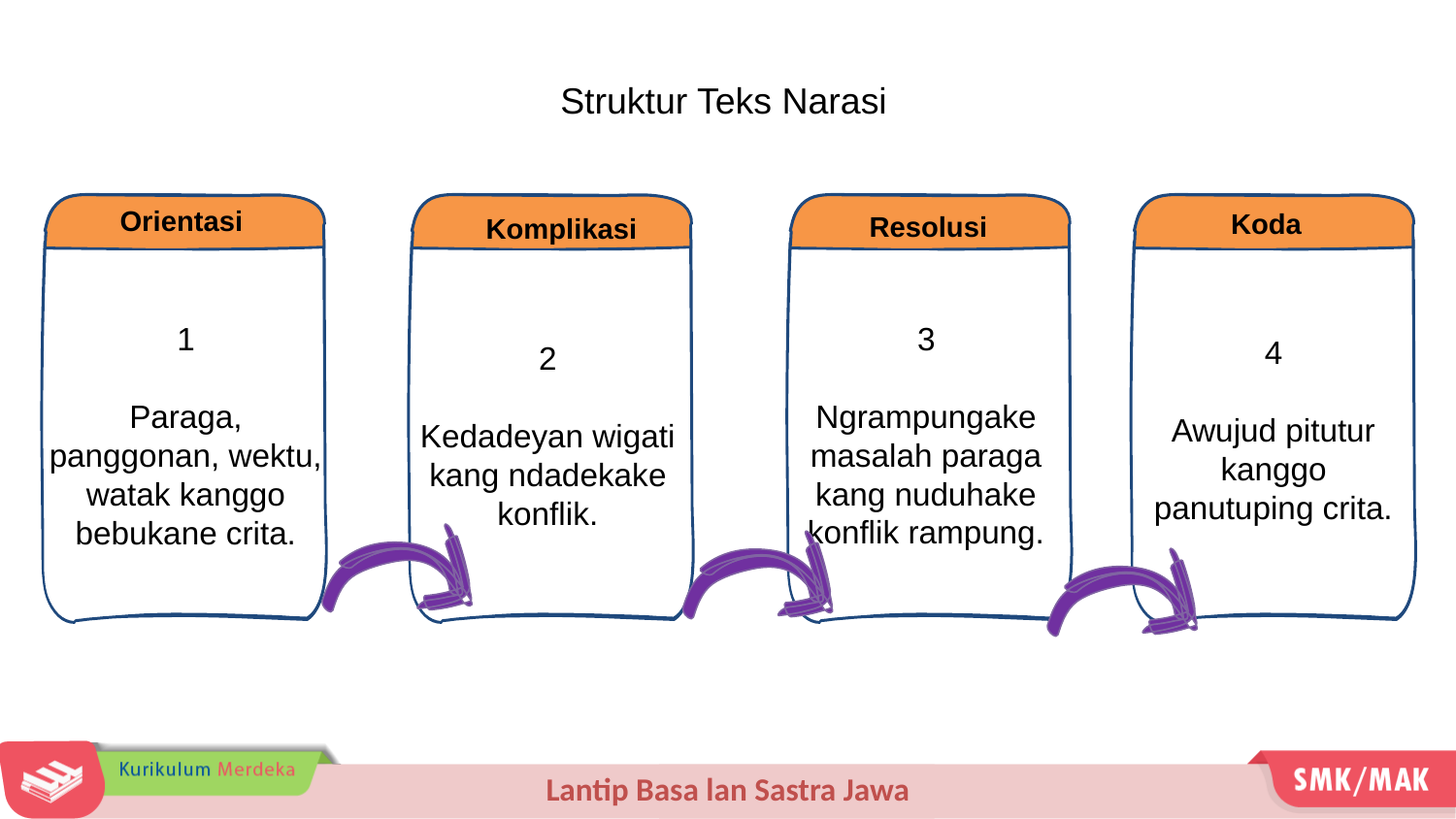

Struktur Teks Narasi

Orientasi
Koda

Resolusi
Komplikasi
4

Awujud pitutur kanggo panutuping crita.
3

Ngrampungake masalah paraga kang nuduhake konflik rampung.
1

Paraga, panggonan, wektu, watak kanggo bebukane crita.
2

Kedadeyan wigati kang ndadekake konflik.